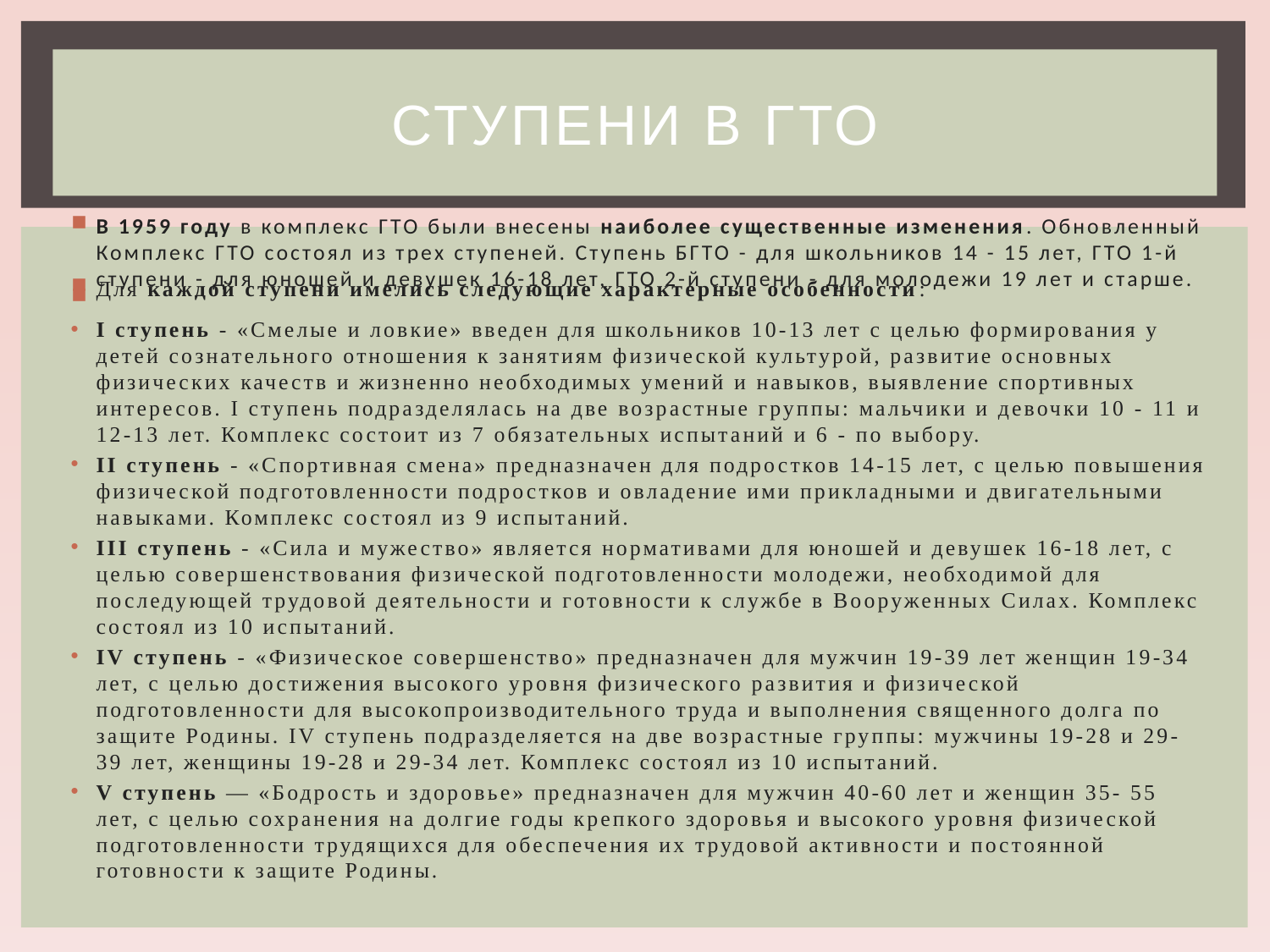

# Ступени в гто
В 1959 году в комплекс ГТО были внесены наиболее существенные изменения. Обновленный Комплекс ГТО состоял из трех ступеней. Ступень БГТО - для школьников 14 - 15 лет, ГТО 1-й ступени - для юношей и девушек 16-18 лет, ГТО 2-й ступени - для молодежи 19 лет и старше.
Для каждой ступени имелись следующие характерные особенности:

I ступень - «Смелые и ловкие» введен для школьников 10-13 лет с целью формирования у детей сознательного отношения к занятиям физической культурой, развитие основных физических качеств и жизненно необходимых умений и навыков, выявление спортивных интересов. I ступень подразделялась на две возрастные группы: мальчики и девочки 10 - 11 и 12-13 лет. Комплекс состоит из 7 обязательных испытаний и 6 - по выбору.
II ступень - «Спортивная смена» предназначен для подростков 14-15 лет, с целью повышения физической подготовленности подростков и овладение ими прикладными и двигательными навыками. Комплекс состоял из 9 испытаний.
III ступень - «Сила и мужество» является нормативами для юношей и девушек 16-18 лет, с целью совершенствования физической подготовленности молодежи, необходимой для последующей трудовой деятельности и готовности к службе в Вооруженных Силах. Комплекс состоял из 10 испытаний.
IV ступень - «Физическое совершенство» предназначен для мужчин 19-39 лет женщин 19-34 лет, с целью достижения высокого уровня физического развития и физической подготовленности для высокопроизводительного труда и выполнения священного долга по защите Родины. IV ступень подразделяется на две возрастные группы: мужчины 19-28 и 29-39 лет, женщины 19-28 и 29-34 лет. Комплекс состоял из 10 испытаний.
V ступень — «Бодрость и здоровье» предназначен для мужчин 40-60 лет и женщин 35- 55 лет, с целью сохранения на долгие годы крепкого здоровья и высокого уровня физической подготовленности трудящихся для обеспечения их трудовой активности и постоянной готовности к защите Родины.